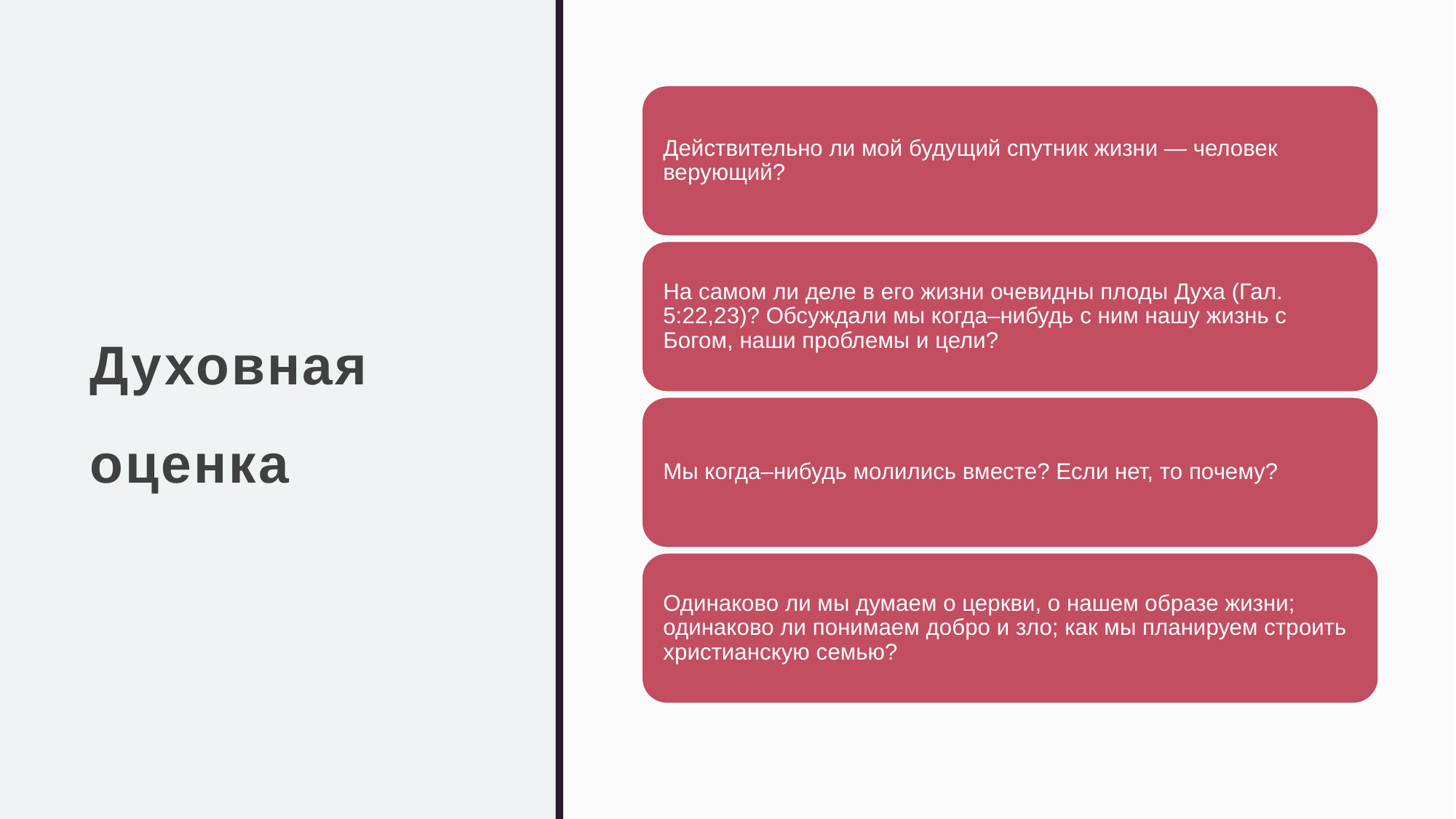

# Духовная оценка
Действительно ли мой будущий спутник жизни — человек верующий?
На самом ли деле в его жизни очевидны плоды Духа (Гал. 5:22,23)? Обсуждали мы когда–нибудь с ним нашу жизнь с Богом, наши проблемы и цели?
Мы когда–нибудь молились вместе? Если нет, то почему?
Одинаково ли мы думаем о церкви, о нашем образе жизни; одинаково ли понимаем добро и зло; как мы планируем строить христианскую семью?